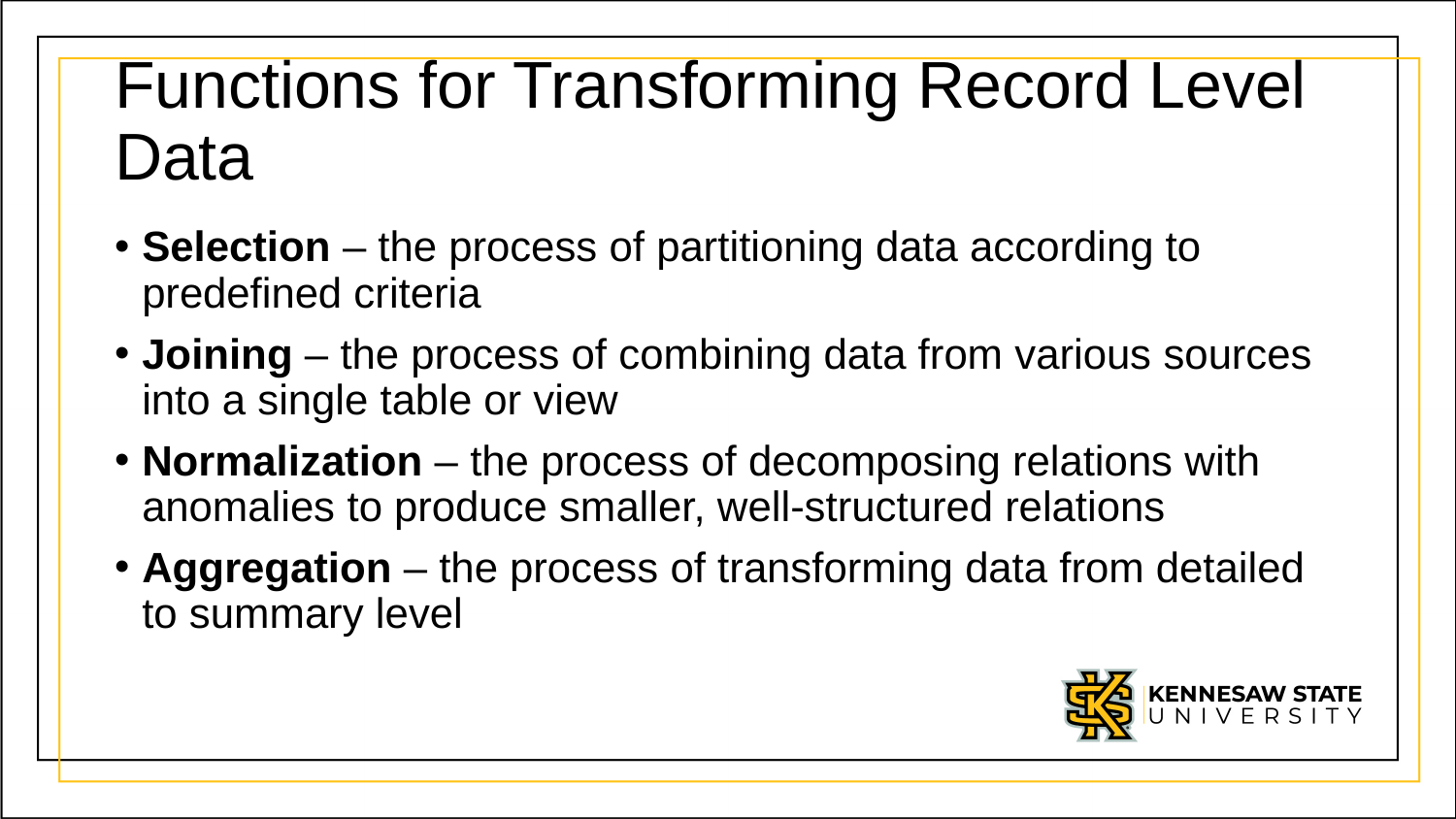

# Functions for Transforming Record Level Data
Selection – the process of partitioning data according to predefined criteria
Joining – the process of combining data from various sources into a single table or view
Normalization – the process of decomposing relations with anomalies to produce smaller, well-structured relations
Aggregation – the process of transforming data from detailed to summary level